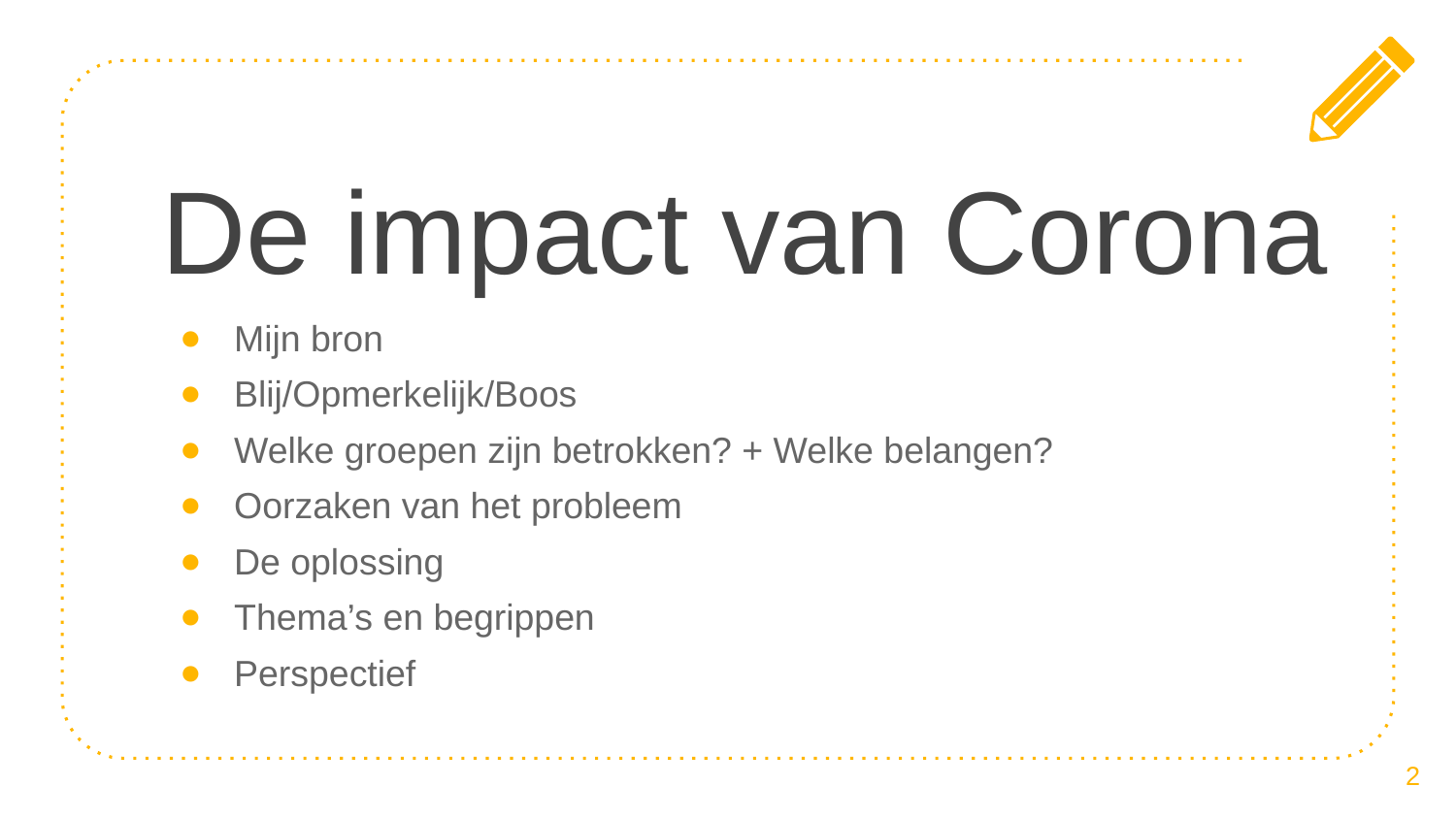

# De impact van Corona
Mijn bron
Blij/Opmerkelijk/Boos
Welke groepen zijn betrokken? + Welke belangen?
Oorzaken van het probleem
De oplossing
Thema’s en begrippen
Perspectief
2